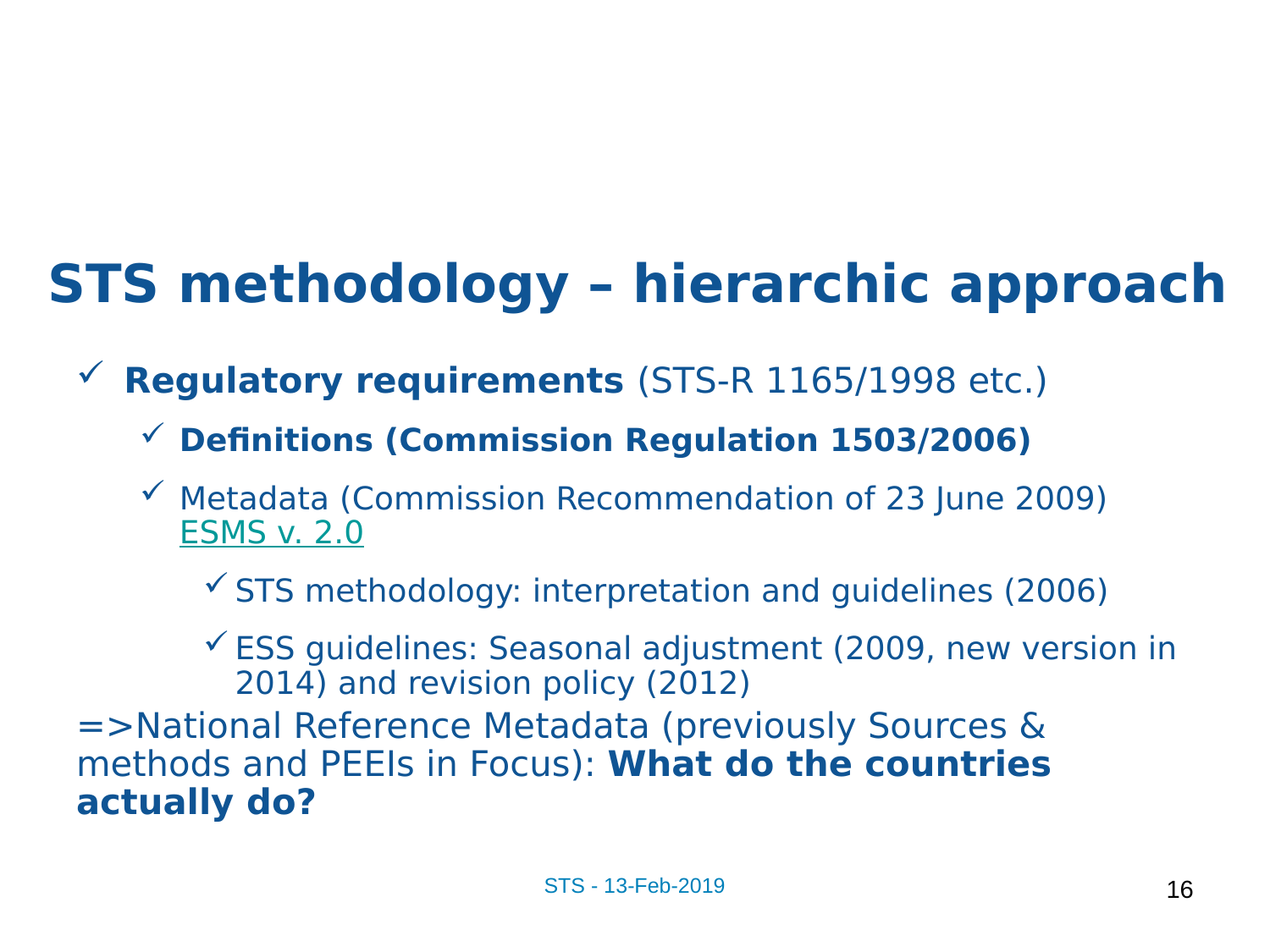

# STS methodology – hierarchic approach
Regulatory requirements (STS-R 1165/1998 etc.)
Definitions (Commission Regulation 1503/2006)
Metadata (Commission Recommendation of 23 June 2009)
ESMS v. 2.0
STS methodology: interpretation and guidelines (2006)
ESS guidelines: Seasonal adjustment (2009, new version in 2014) and revision policy (2012)
=>National Reference Metadata (previously Sources & methods and PEEIs in Focus): What do the countries actually do?
STS - 13-Feb-2019
16